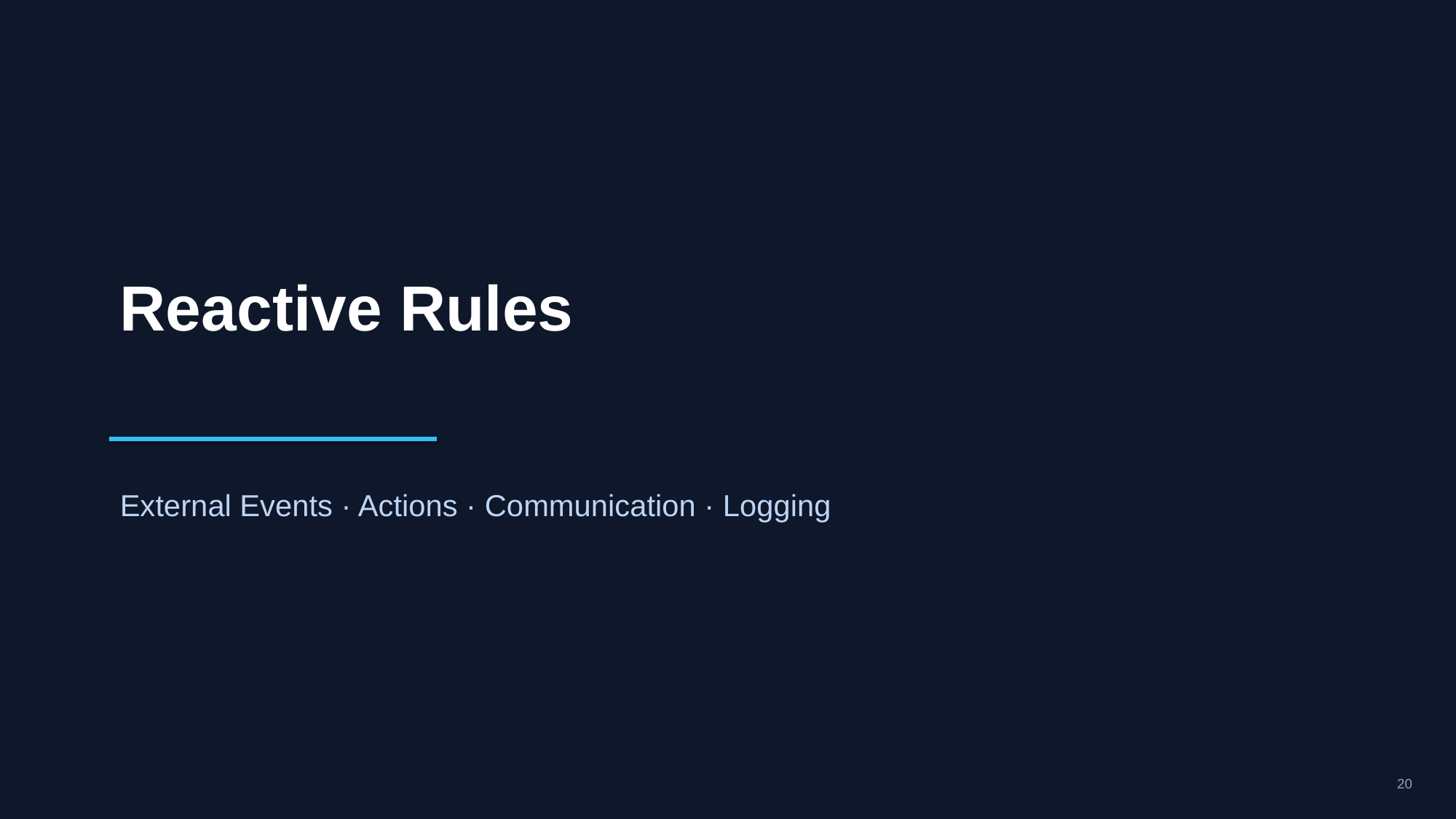

Reactive Rules

External Events · Actions · Communication · Logging
20